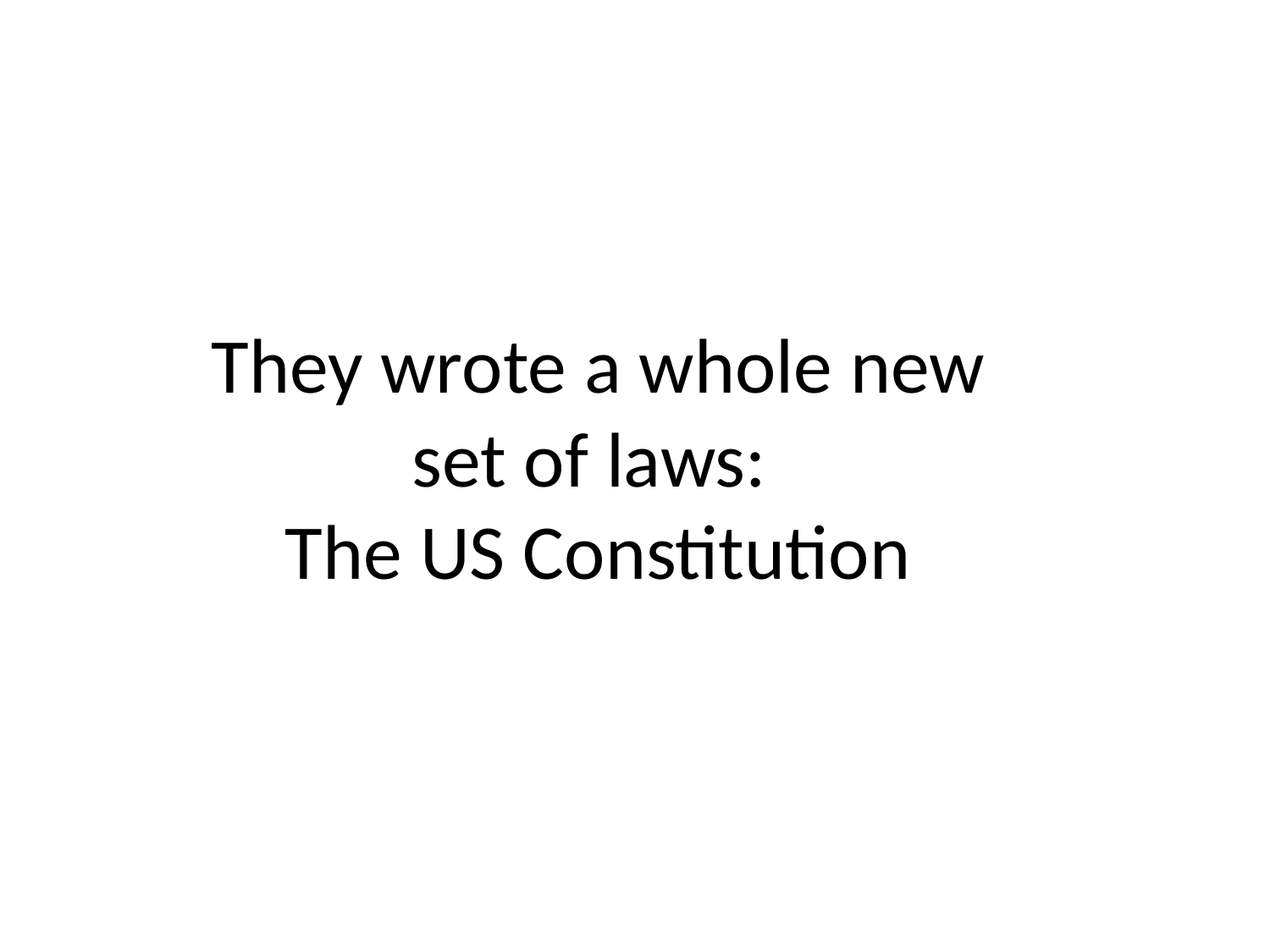

They wrote a whole new set of laws:
The US Constitution